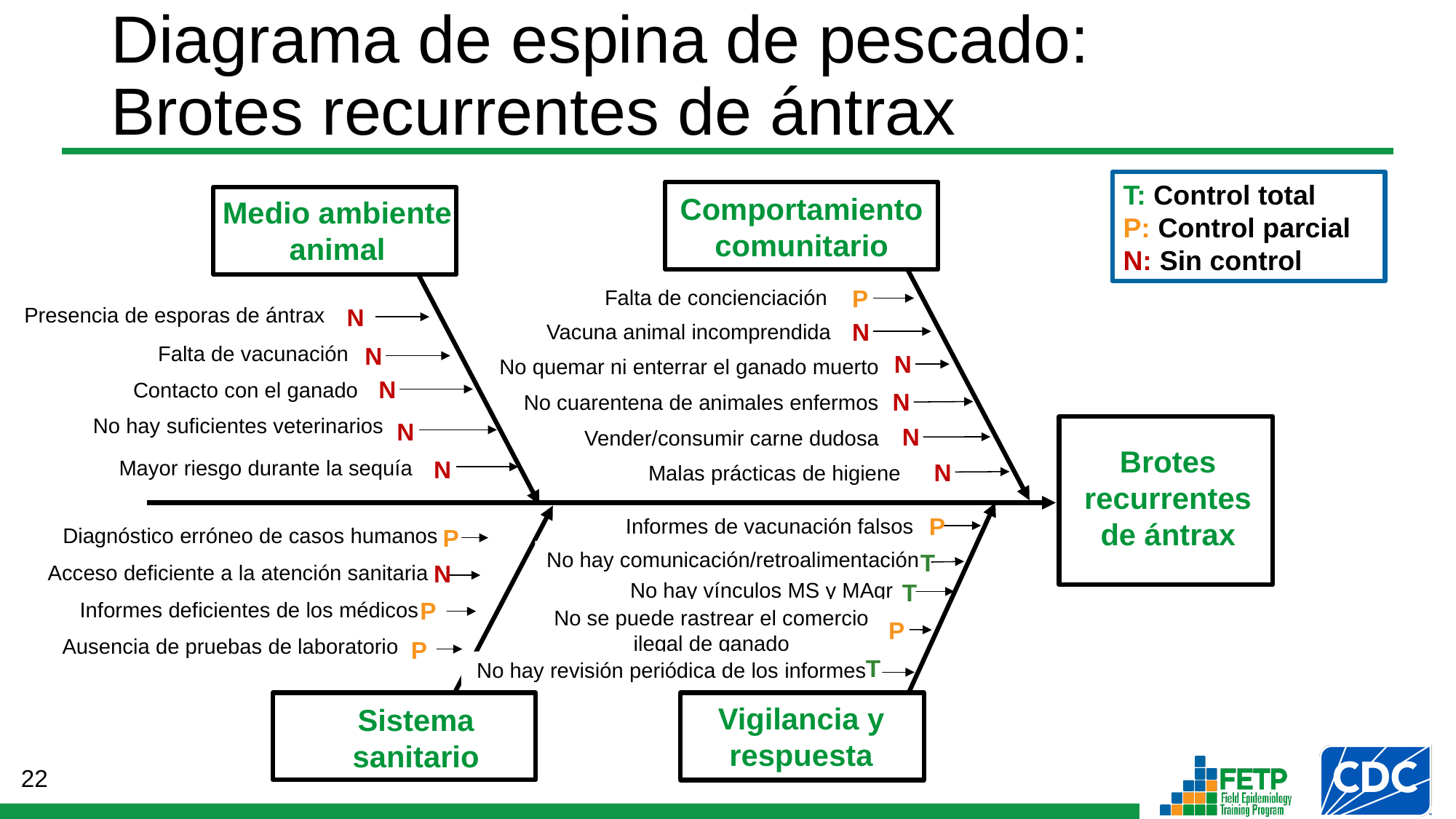

# Diagrama de espina de pescado: Brotes recurrentes de ántrax
T: Control total
P: Control parcial
N: Sin control

Comportamiento comunitario
Brotes recurrentes de ántrax
Vigilancia y respuesta
Sistema sanitario
Medio ambiente
animal
P
Falta de concienciación
Vacuna animal incomprendida
No quemar ni enterrar el ganado muerto
No cuarentena de animales enfermos
Vender/consumir carne dudosa
Malas prácticas de higiene
N
Presencia de esporas de ántrax
Falta de vacunación
Contacto con el ganado
No hay suficientes veterinarios
Mayor riesgo durante la sequía
N
N
N
N
N
N
N
N
N
P
Informes de vacunación falsos
Diagnóstico erróneo de casos humanos
Acceso deficiente a la atención sanitaria
Informes deficientes de los médicos
Ausencia de pruebas de laboratorio
P
No hay comunicación/retroalimentación
T
N
No hay vínculos MS y MAgr
T
P
No se puede rastrear el comercio ilegal de ganado
P
P
T
No hay revisión periódica de los informes